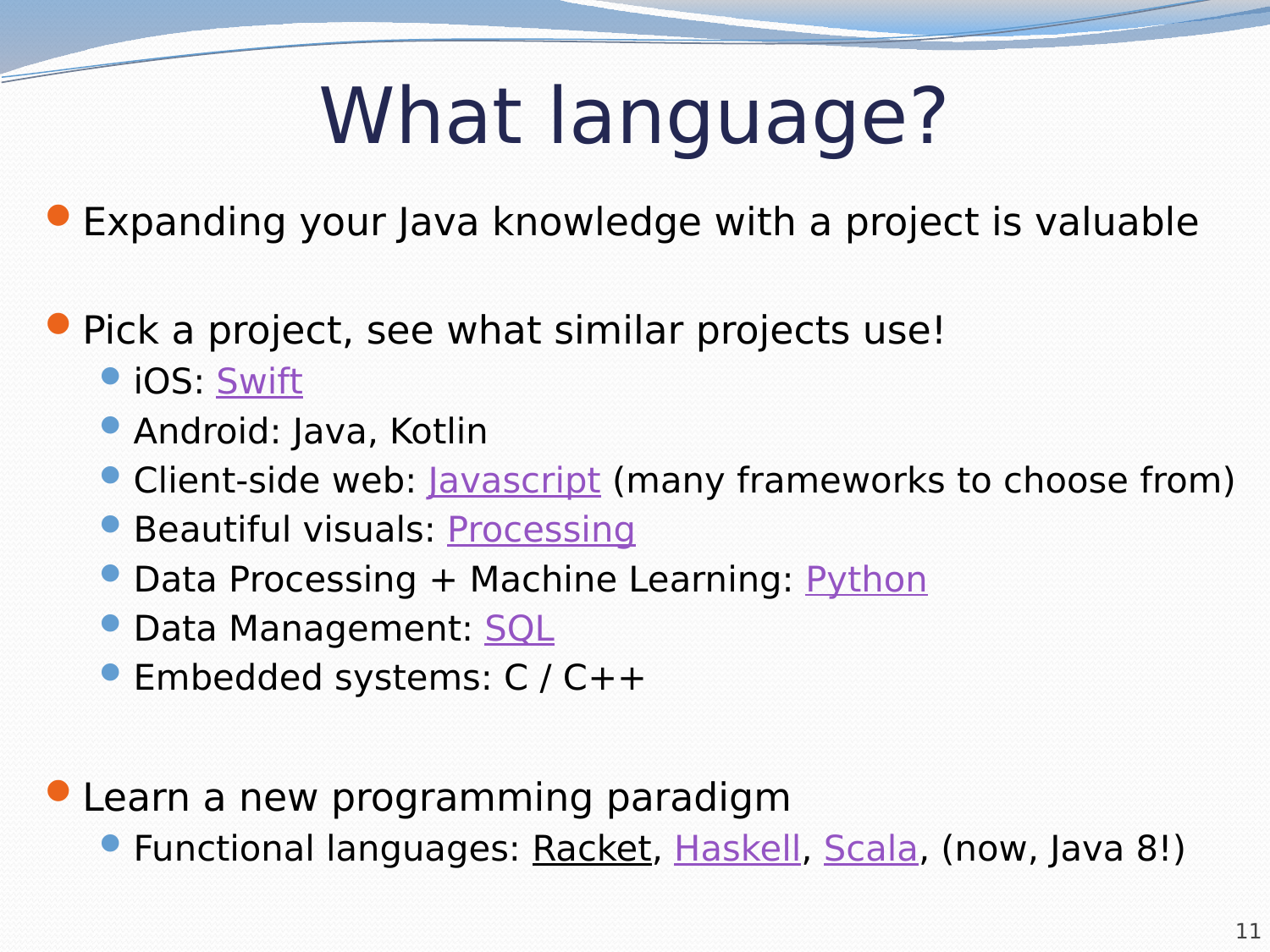

# What language?
Expanding your Java knowledge with a project is valuable

Pick a project, see what similar projects use!
iOS: Swift
Android: Java, Kotlin
Client-side web: Javascript (many frameworks to choose from)
Beautiful visuals: Processing
Data Processing + Machine Learning: Python
Data Management: SQL
Embedded systems: C / C++

Learn a new programming paradigm
Functional languages: Racket, Haskell, Scala, (now, Java 8!)